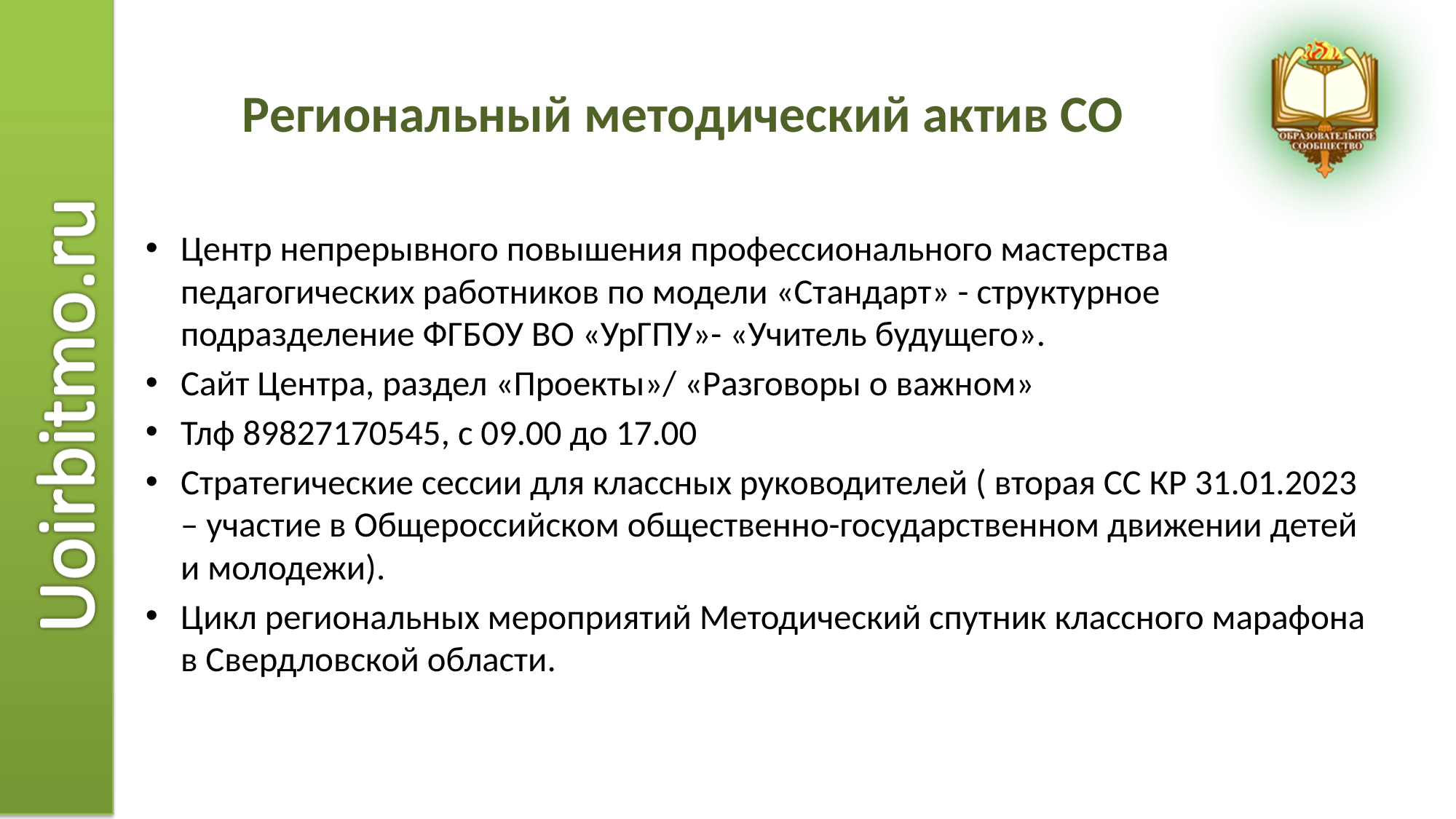

# Региональный методический актив СО
Центр непрерывного повышения профессионального мастерства педагогических работников по модели «Стандарт» - структурное подразделение ФГБОУ ВО «УрГПУ»- «Учитель будущего».
Сайт Центра, раздел «Проекты»/ «Разговоры о важном»
Тлф 89827170545, с 09.00 до 17.00
Стратегические сессии для классных руководителей ( вторая СС КР 31.01.2023 – участие в Общероссийском общественно-государственном движении детей и молодежи).
Цикл региональных мероприятий Методический спутник классного марафона в Свердловской области.